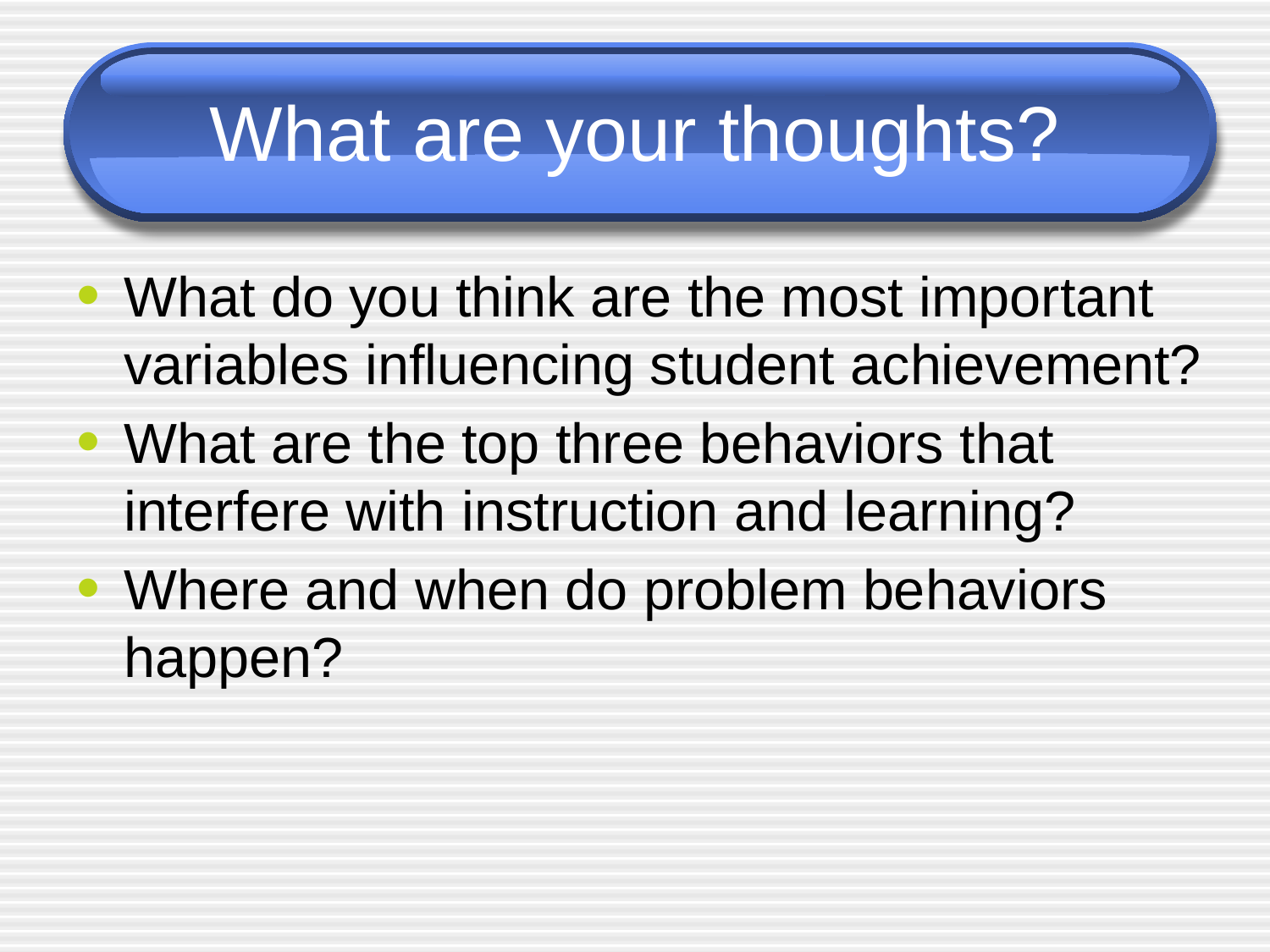

# What are your thoughts?
What do you think are the most important variables influencing student achievement?
What are the top three behaviors that interfere with instruction and learning?
Where and when do problem behaviors happen?